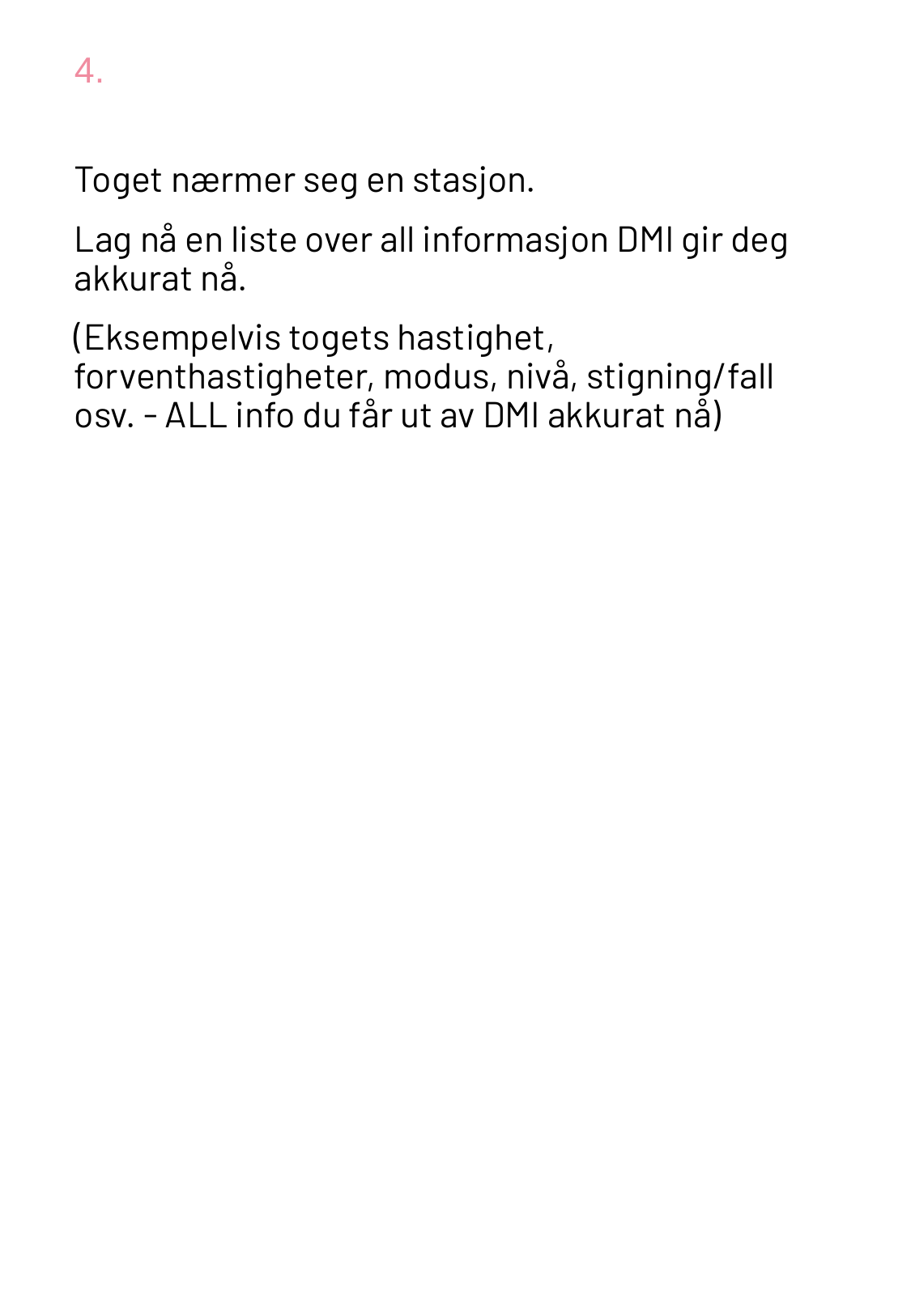

4.
Toget nærmer seg en stasjon.
Lag nå en liste over all informasjon DMI gir deg akkurat nå.
(Eksempelvis togets hastighet, forventhastigheter, modus, nivå, stigning/fall osv. - ALL info du får ut av DMI akkurat nå)